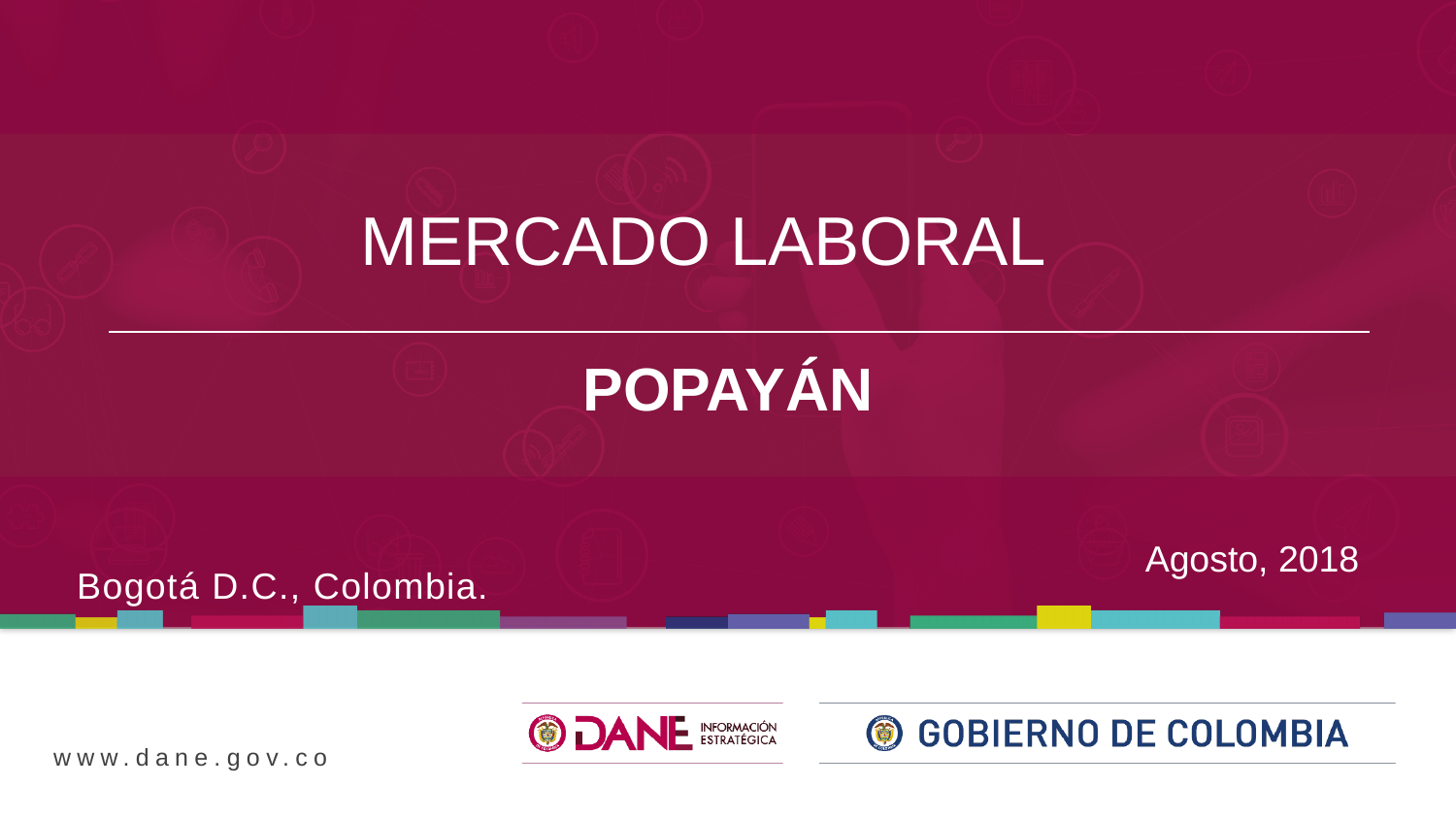

MERCADO LABORAL
POPAYÁN
Agosto, 2018
Bogotá D.C., Colombia.